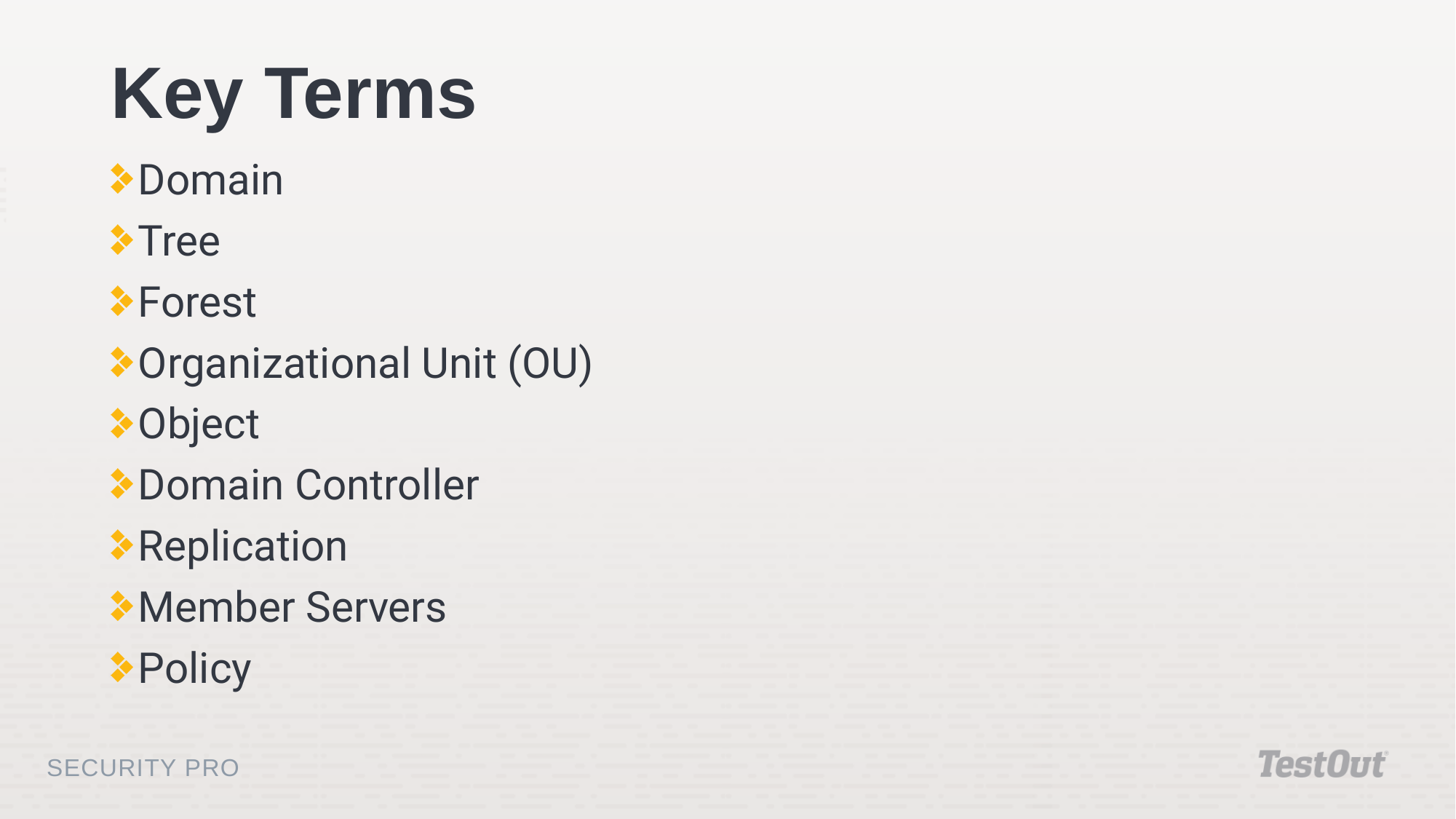

# Key Terms
Domain
Tree
Forest
Organizational Unit (OU)
Object
Domain Controller
Replication
Member Servers
Policy
Security Pro